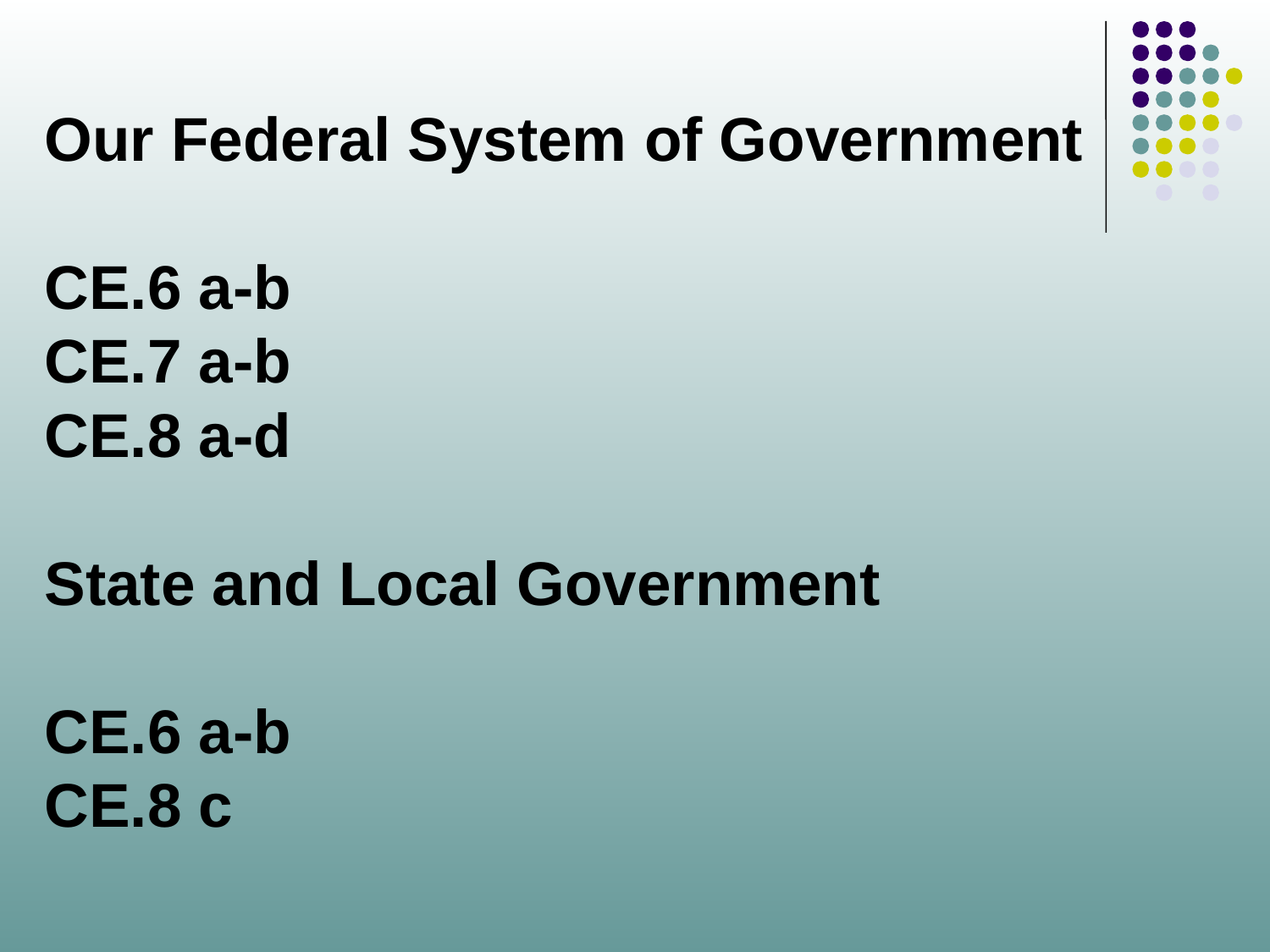

# Our Federal System of Government CE.6 a-b CE.7 a-b CE.8 a-d State and Local Government CE.6 a-b CE.8 c